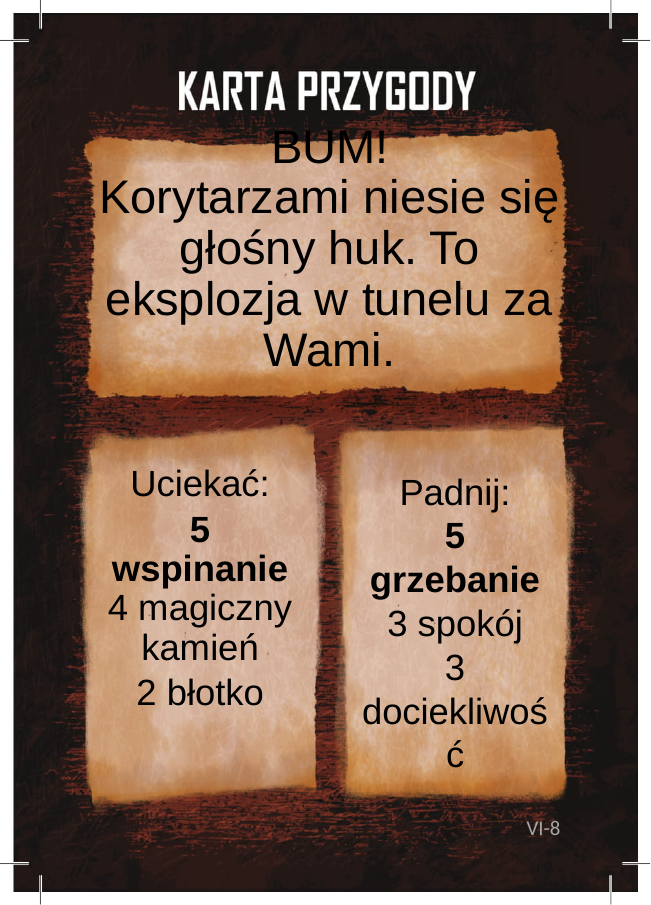

# BUM! Korytarzami niesie się głośny huk. To eksplozja w tunelu za Wami.
Uciekać:
5 wspinanie
4 magiczny kamień
2 błotko
Padnij:
5 grzebanie
3 spokój
3 dociekliwość
VI-8